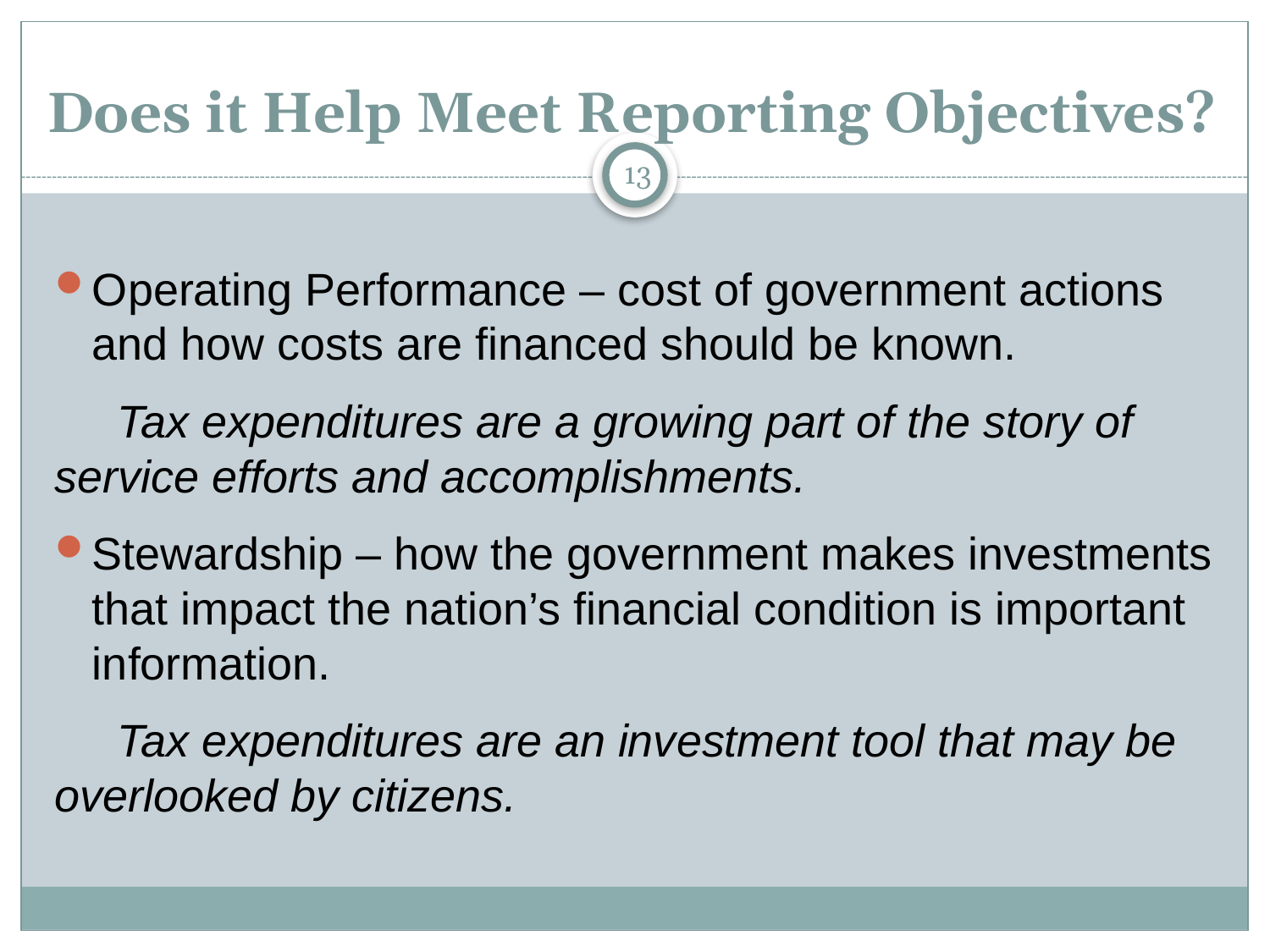

# Does it Help Meet Reporting Objectives?
13

Operating Performance – cost of government actions and how costs are financed should be known.
Tax expenditures are a growing part of the story of  	service efforts and accomplishments.
Stewardship – how the government makes investments that impact the nation’s financial condition is important information.
Tax expenditures are an investment tool that may be 	overlooked by citizens.